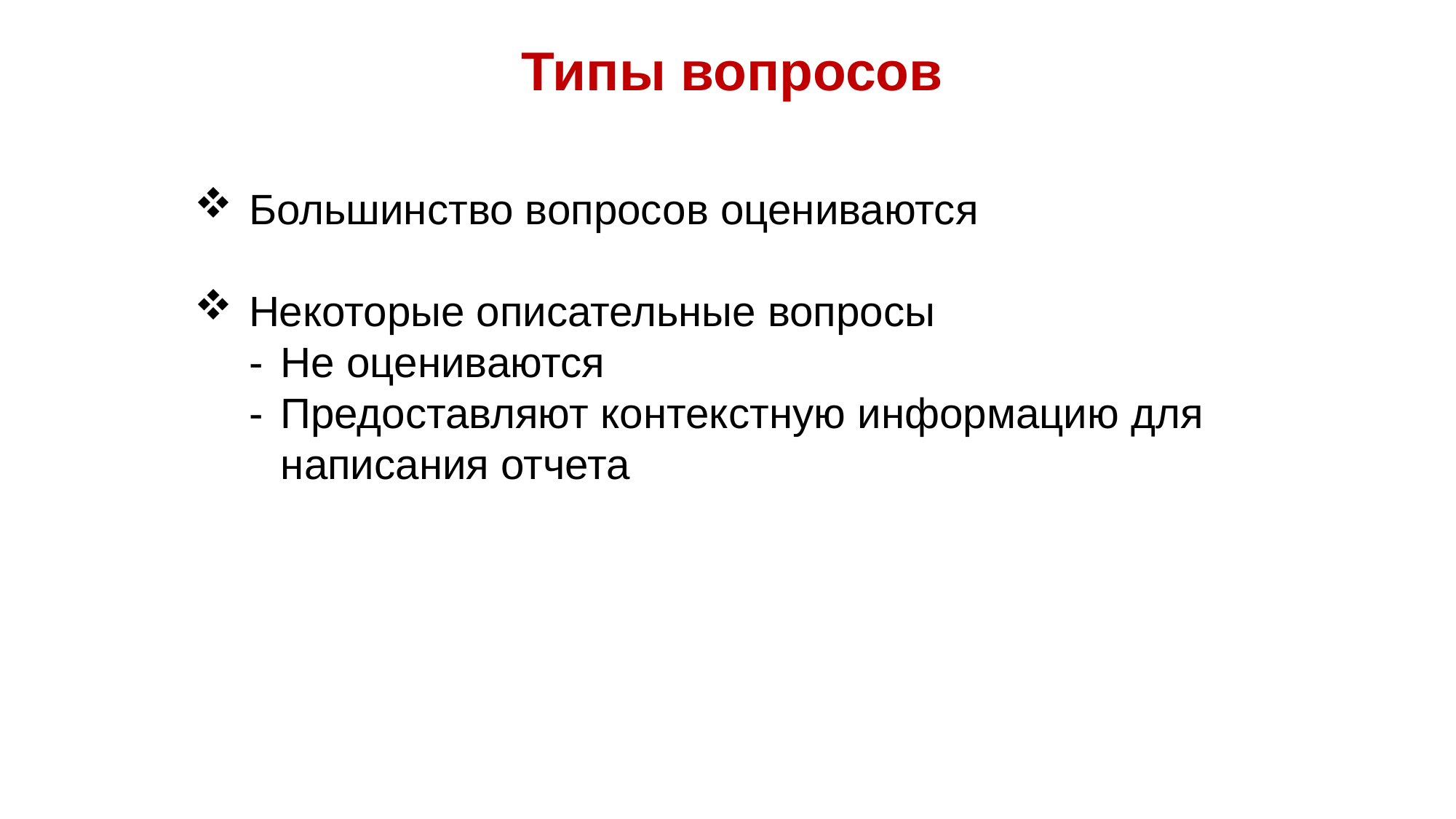

# Типы вопросов
Большинство вопросов оцениваются

Некоторые описательные вопросы
-	Не оцениваются
-	Предоставляют контекстную информацию для написания отчета